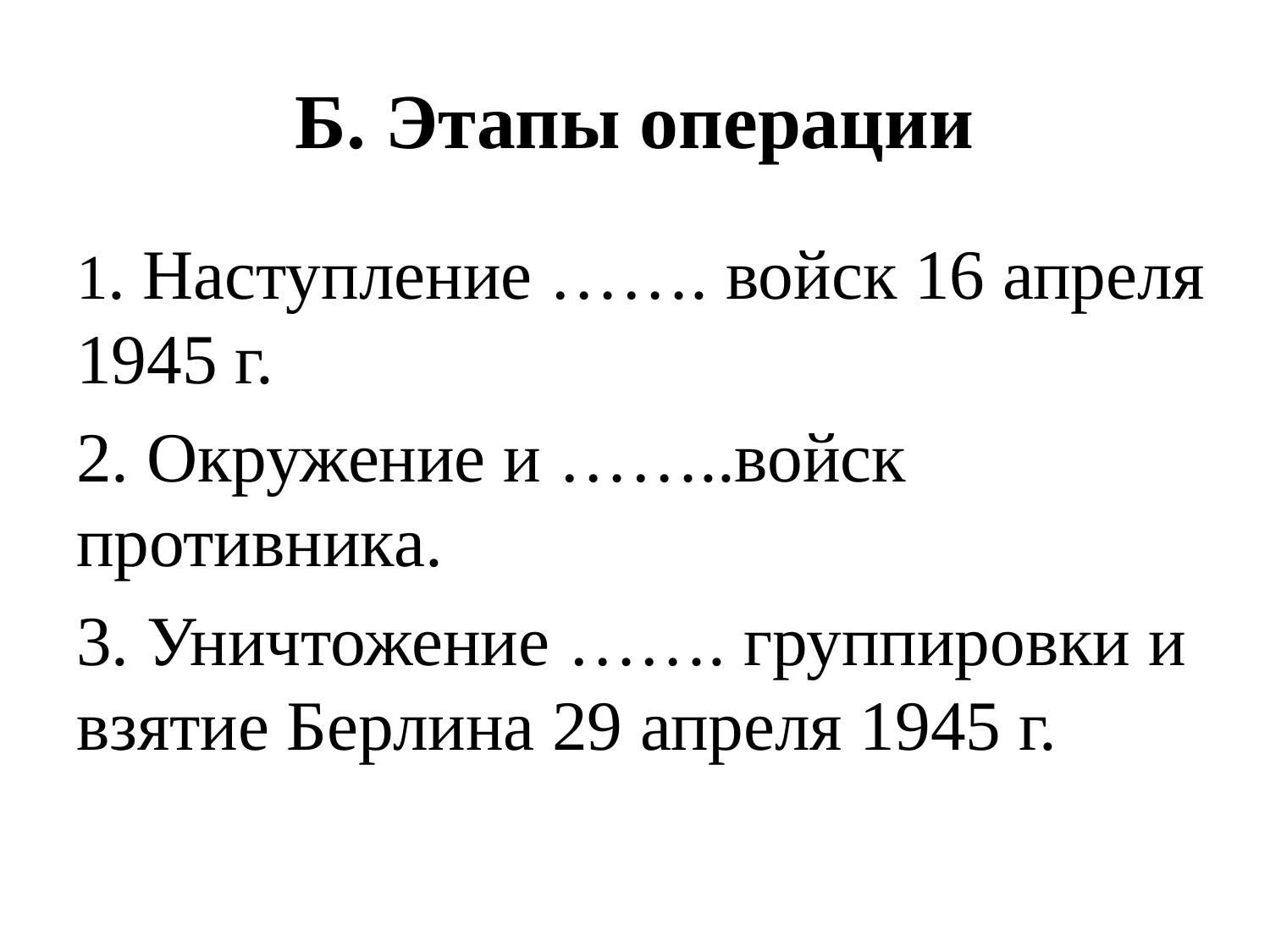

# Б. Этапы операции
1. Наступление ……. войск 16 апреля 1945 г.
2. Окружение и ……..войск противника.
3. Уничтожение ……. группировки и взятие Берлина 29 апреля 1945 г.